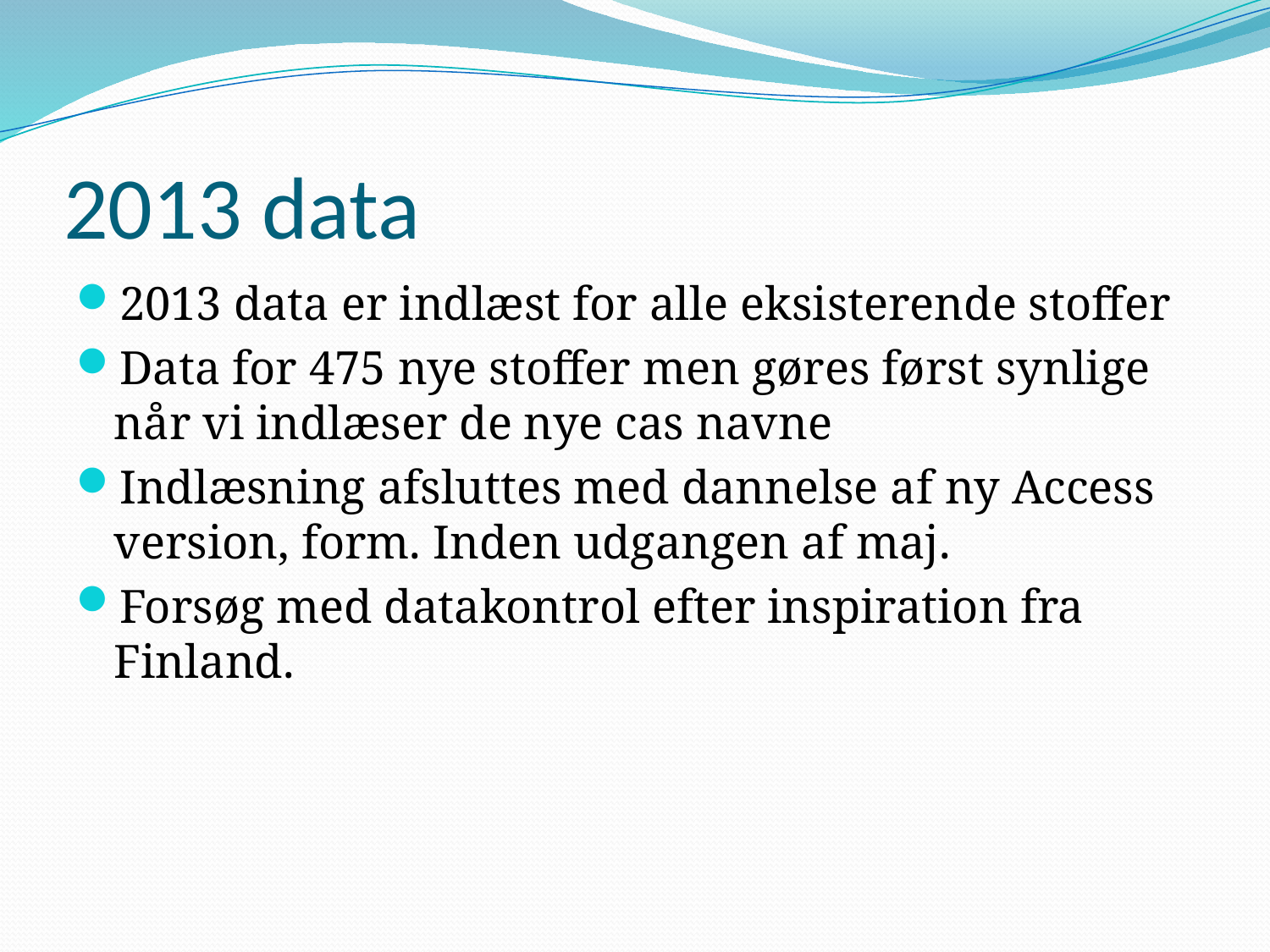

# 2013 data
2013 data er indlæst for alle eksisterende stoffer
Data for 475 nye stoffer men gøres først synlige når vi indlæser de nye cas navne
Indlæsning afsluttes med dannelse af ny Access version, form. Inden udgangen af maj.
Forsøg med datakontrol efter inspiration fra Finland.